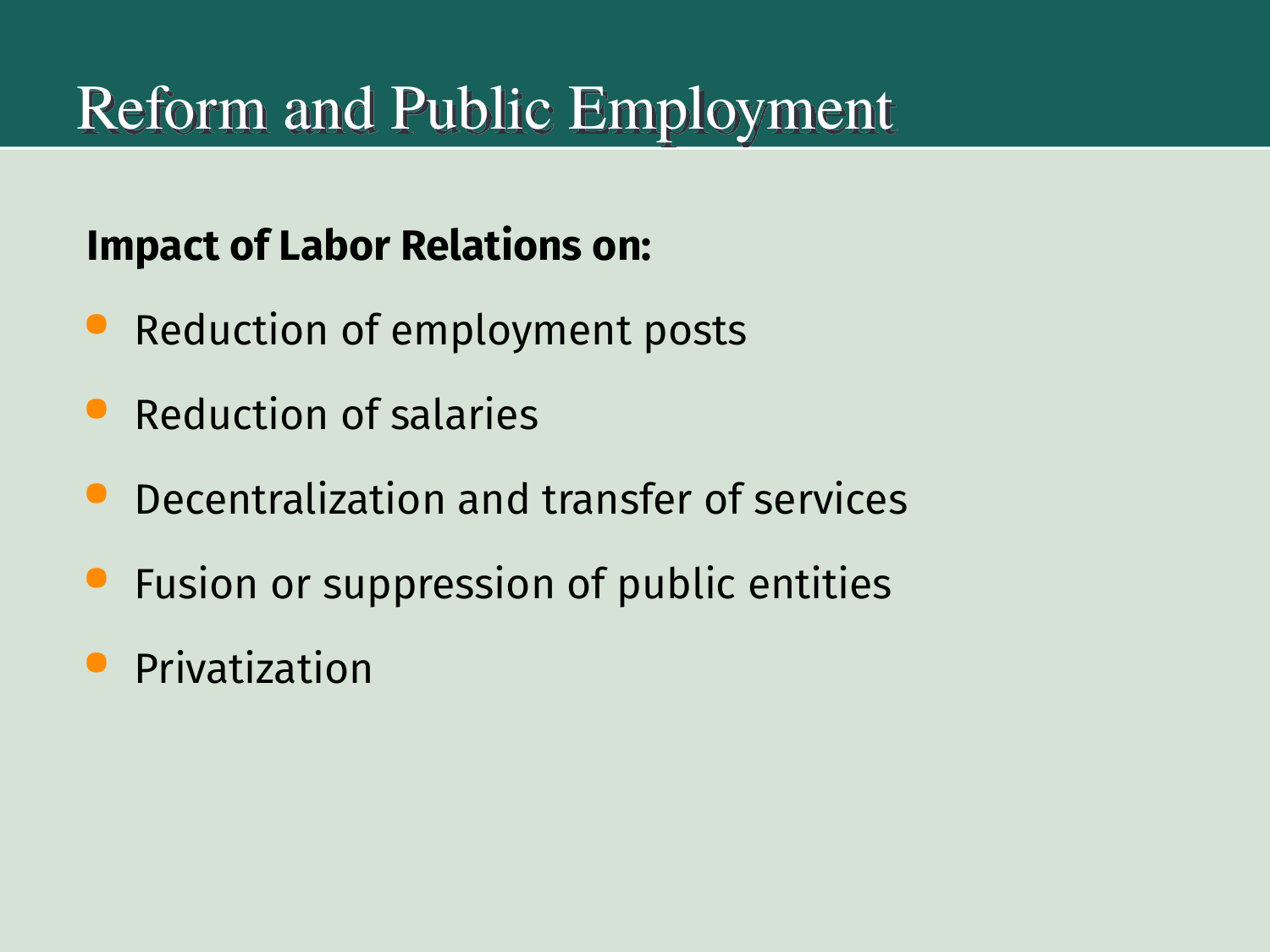

# Reform and Public Employment
Impact of Labor Relations on:
Reduction of employment posts
Reduction of salaries
Decentralization and transfer of services
Fusion or suppression of public entities
Privatization